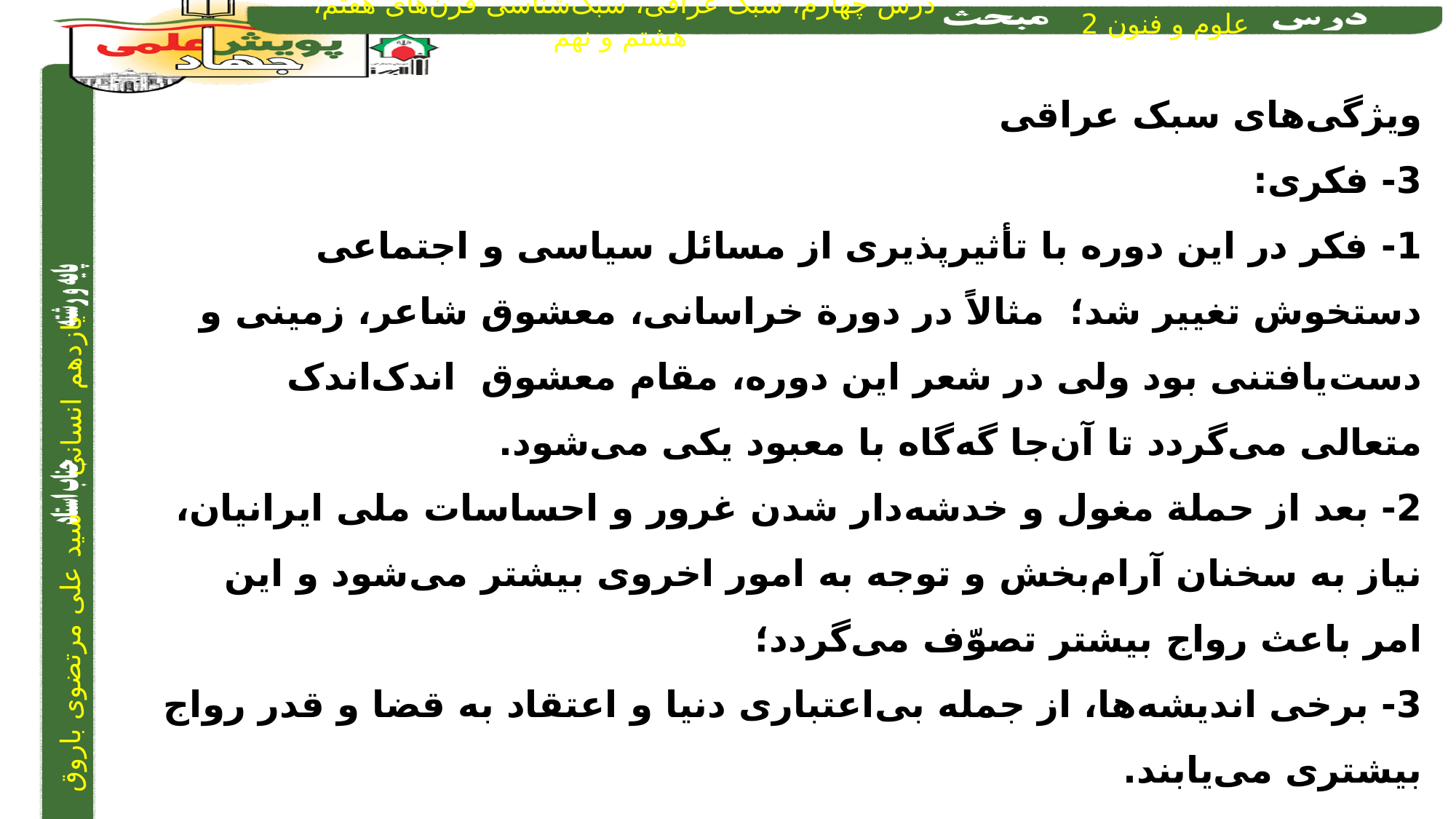

ویژگی‌های سبک عراقی
3- فکری:
1- فکر در این دوره با تأثیرپذیری از مسائل سیاسی و اجتماعی دستخوش تغییر شد؛  مثالاً در دورة خراسانی، معشوق شاعر، زمینی و دست‌یافتنی بود ولی در شعر این دوره، مقام معشوق  اندک‌اندک متعالی می‌گردد تا آن‌جا گه‌گاه با معبود یکی می‌شود.
2- بعد از حملة مغول و خدشه‌دار شدن غرور و احساسات ملی ایرانیان، نیاز به سخنان آرام‌بخش و توجه به امور اخروی بیشتر می‌شود و این امر باعث رواج بیشتر تصوّف می‌گردد؛
3- برخی اندیشه‌ها، از جمله بی‌اعتباری دنیا و اعتقاد به قضا و قدر رواج بیشتری می‌یابند.
4- پرهیز از زهدریایی،توجه به صفا و پالایش درون، برتری عشق برعقل و امثال آن‌ها مفاهیم و  اندیشه‌های شعر این دوره را رقم می‌زنند.